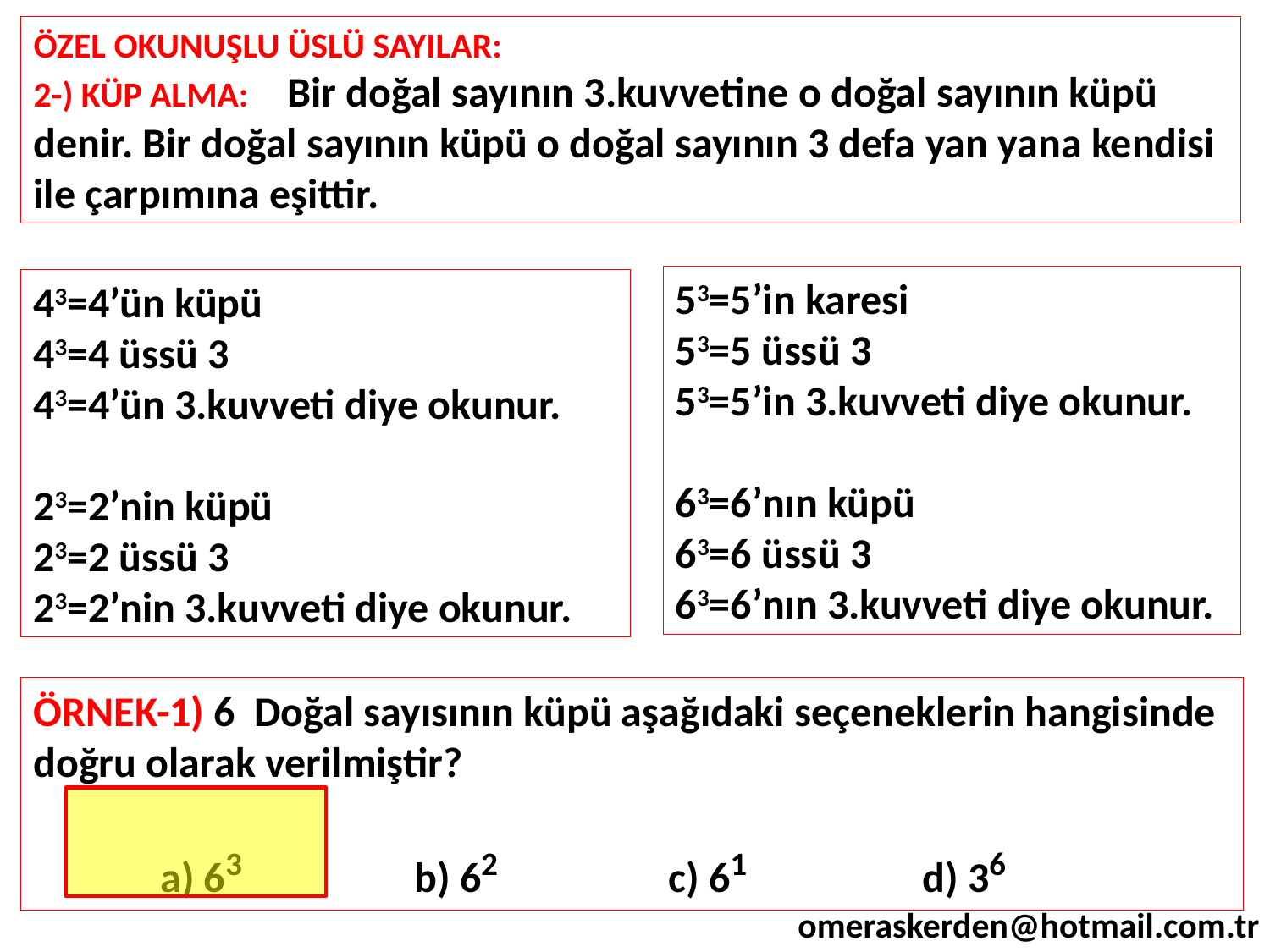

ÖZEL OKUNUŞLU ÜSLÜ SAYILAR:
2-) KÜP ALMA:	Bir doğal sayının 3.kuvvetine o doğal sayının küpü denir. Bir doğal sayının küpü o doğal sayının 3 defa yan yana kendisi ile çarpımına eşittir.
53=5’in karesi
53=5 üssü 3
53=5’in 3.kuvveti diye okunur.

63=6’nın küpü
63=6 üssü 3
63=6’nın 3.kuvveti diye okunur.
43=4’ün küpü
43=4 üssü 3
43=4’ün 3.kuvveti diye okunur.

23=2’nin küpü
23=2 üssü 3
23=2’nin 3.kuvveti diye okunur.
ÖRNEK-1) 6  Doğal sayısının küpü aşağıdaki seçeneklerin hangisinde doğru olarak verilmiştir?

	a) 63 		b) 62		c) 61 		d) 36

omeraskerden@hotmail.com.tr